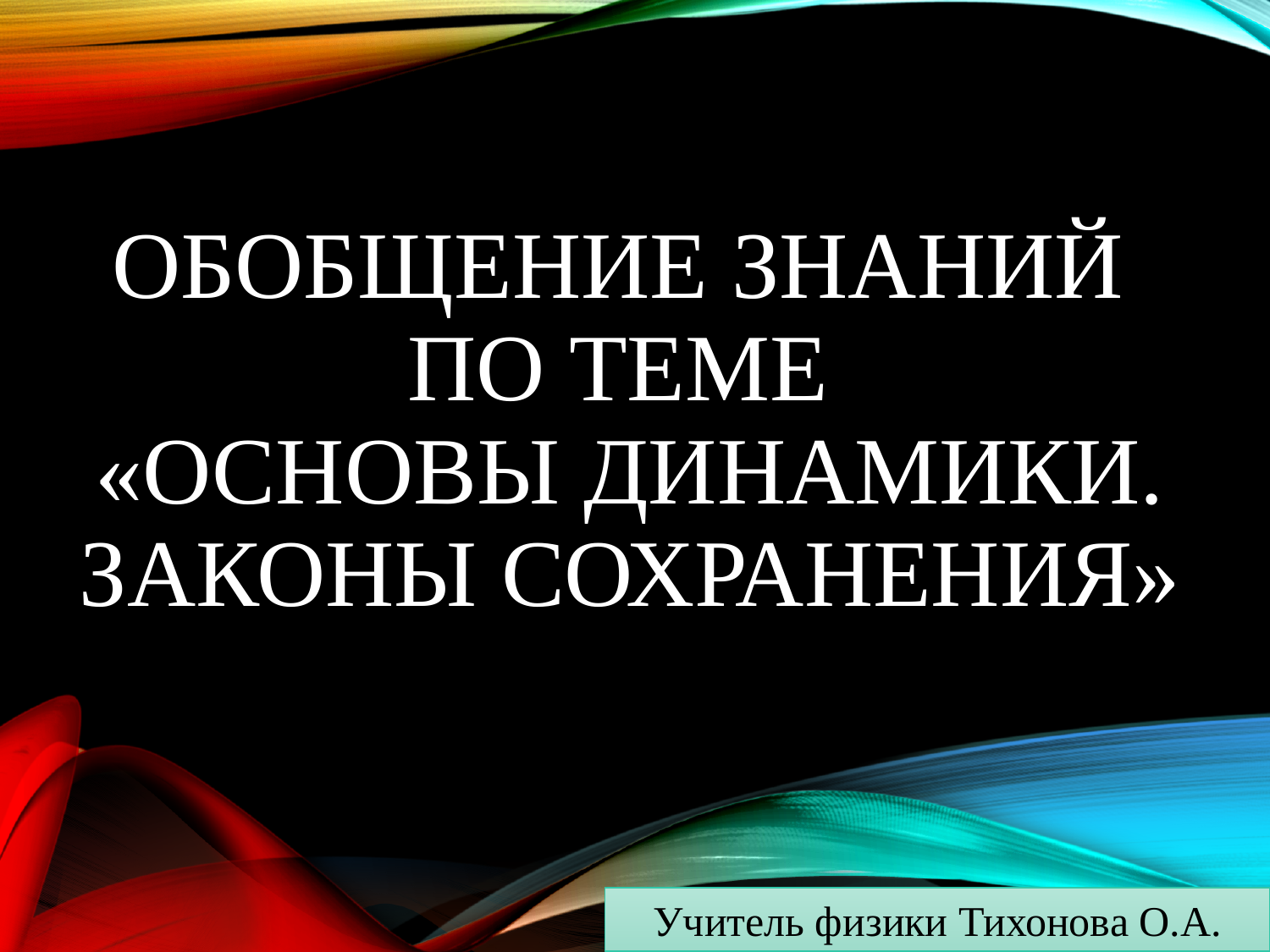

# Обобщение знаний по теме «Основы динамики. Законы сохранения»
Учитель физики Тихонова О.А.